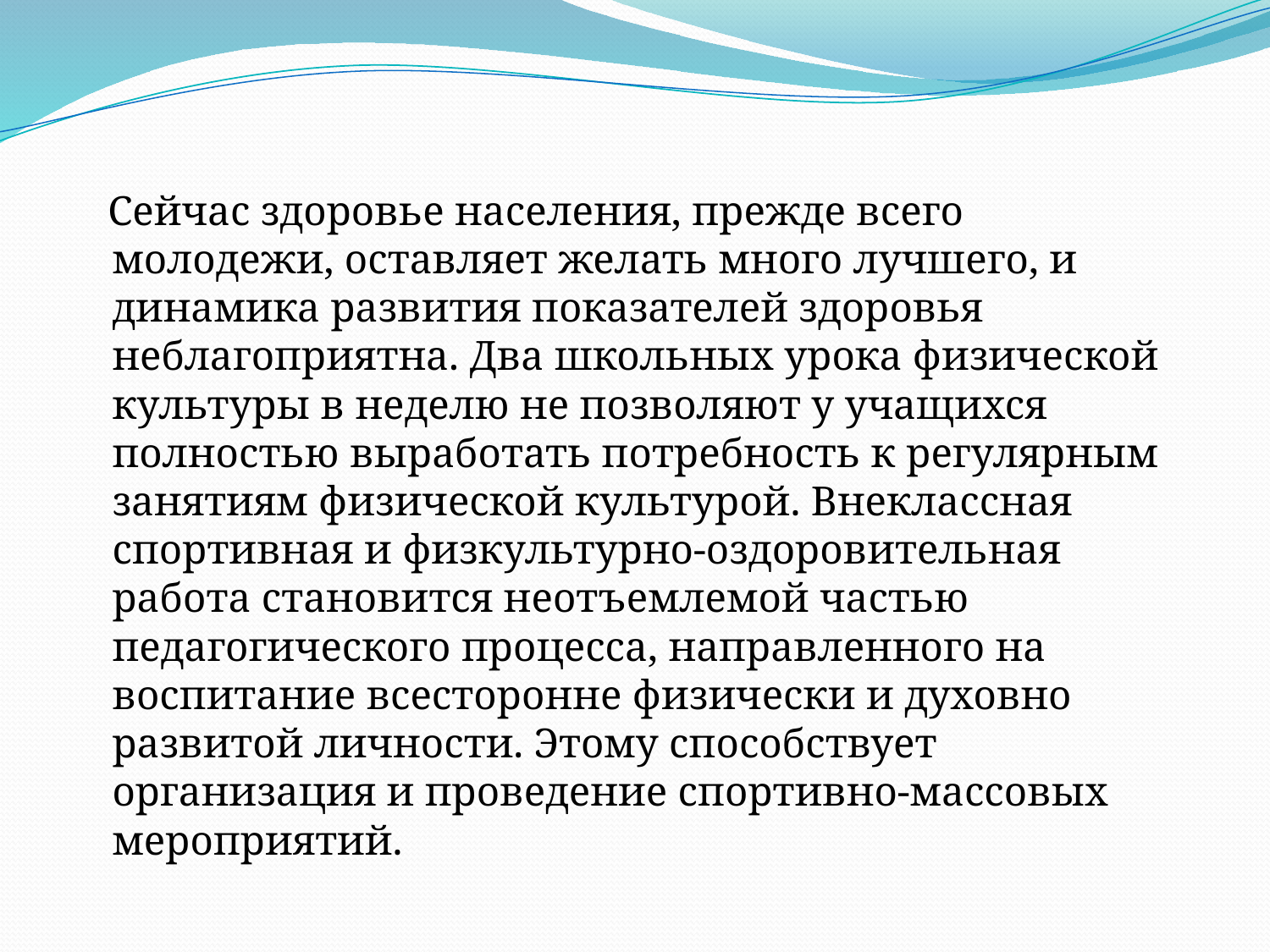

#
   Сейчас здоровье населения, прежде всего молодежи, оставляет желать много лучшего, и динамика развития показателей здоровья неблагоприятна. Два школьных урока физической культуры в неделю не позволяют у учащихся полностью выработать потребность к регулярным занятиям физической культурой. Внеклассная спортивная и физкультурно-оздоровительная работа становится неотъемлемой частью педагогического процесса, направленного на воспитание всесторонне физически и духовно развитой личности. Этому способствует организация и проведение спортивно-массовых мероприятий.